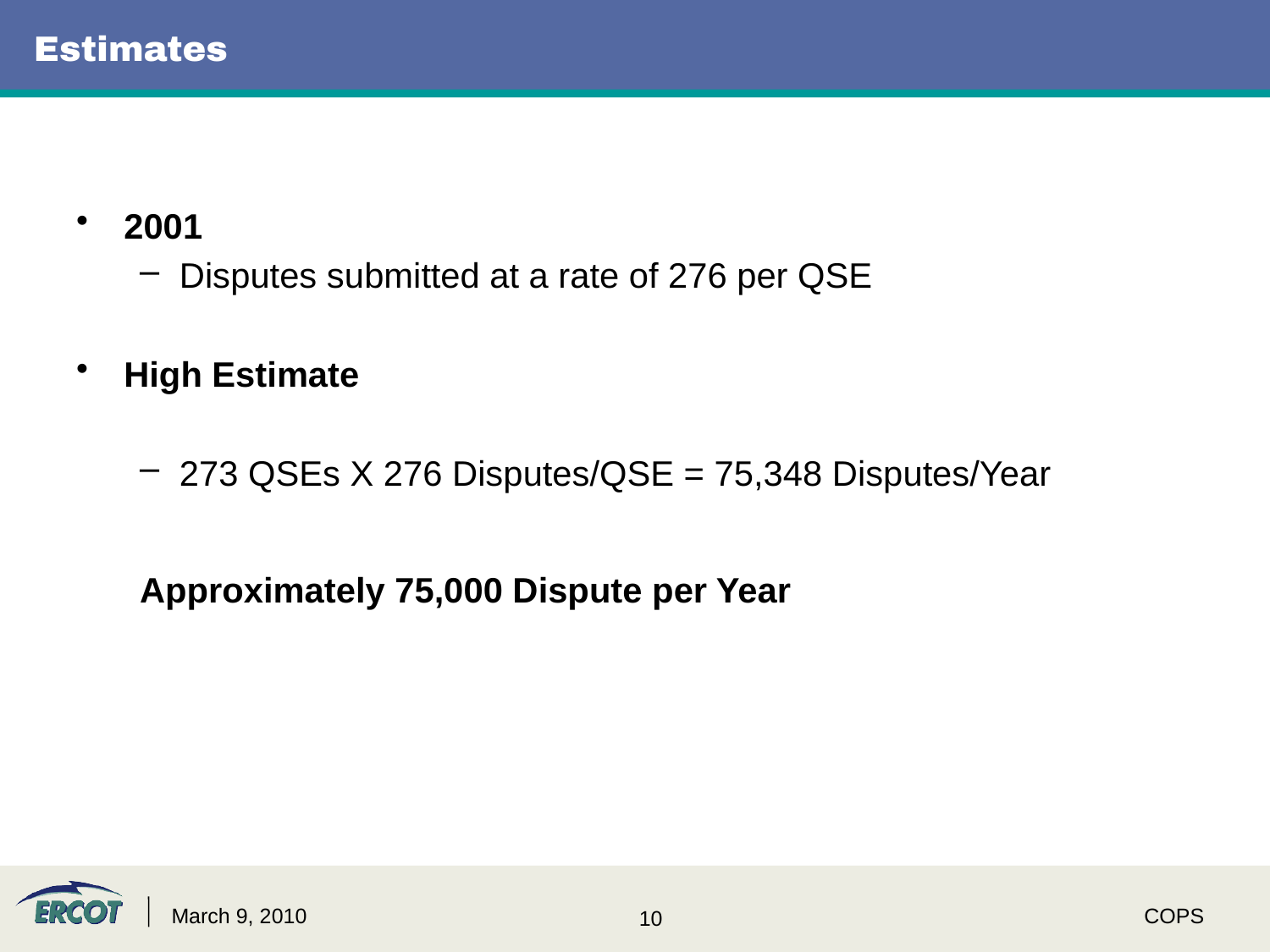

# Estimates

2001
Disputes submitted at a rate of 276 per QSE

High Estimate

273 QSEs X 276 Disputes/QSE = 75,348 Disputes/Year

Approximately 75,000 Dispute per Year

March 9, 2010
COPS